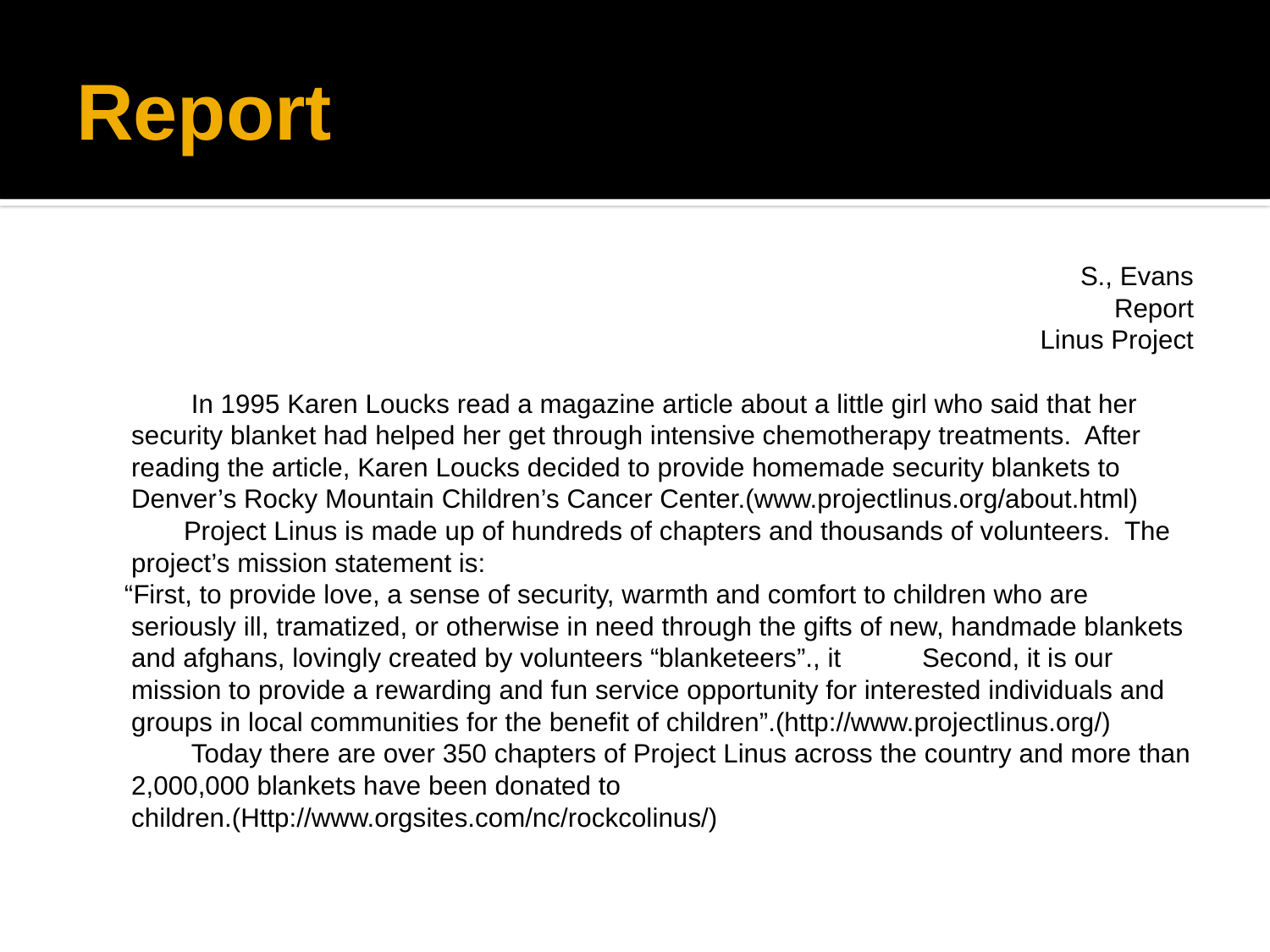

# Report
 S., Evans
  Report
Linus Project

              In 1995 Karen Loucks read a magazine article about a little girl who said that her security blanket had helped her get through intensive chemotherapy treatments.  After reading the article, Karen Loucks decided to provide homemade security blankets to Denver’s Rocky Mountain Children’s Cancer Center.(www.projectlinus.org/about.html)
             Project Linus is made up of hundreds of chapters and thousands of volunteers.  The project’s mission statement is:
     “First, to provide love, a sense of security, warmth and comfort to children who are seriously ill, tramatized, or otherwise in need through the gifts of new, handmade blankets and afghans, lovingly created by volunteers “blanketeers”., it           Second, it is our mission to provide a rewarding and fun service opportunity for interested individuals and groups in local communities for the benefit of children”.(http://www.projectlinus.org/)
              Today there are over 350 chapters of Project Linus across the country and more than 2,000,000 blankets have been donated to children.(Http://www.orgsites.com/nc/rockcolinus/)